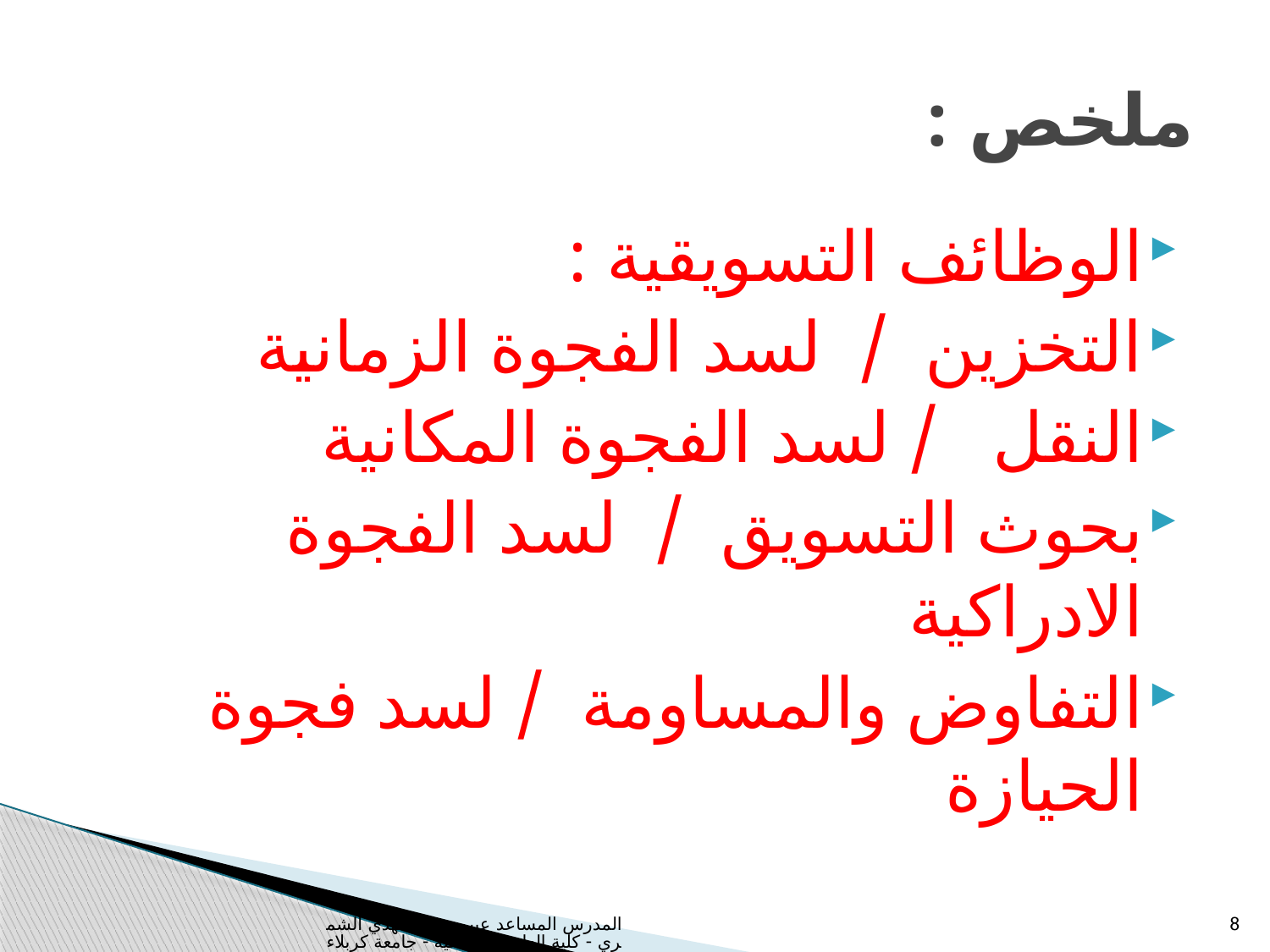

# ملخص :
الوظائف التسويقية :
التخزين  /  لسد الفجوة الزمانية
النقل   / لسد الفجوة المكانية
بحوث التسويق  /  لسد الفجوة الادراكية
التفاوض والمساومة  / لسد فجوة الحيازة
المدرس المساعد عبير محمد مهدي الشمري - كلية العلوم السياحية - جامعة كربلاء
8